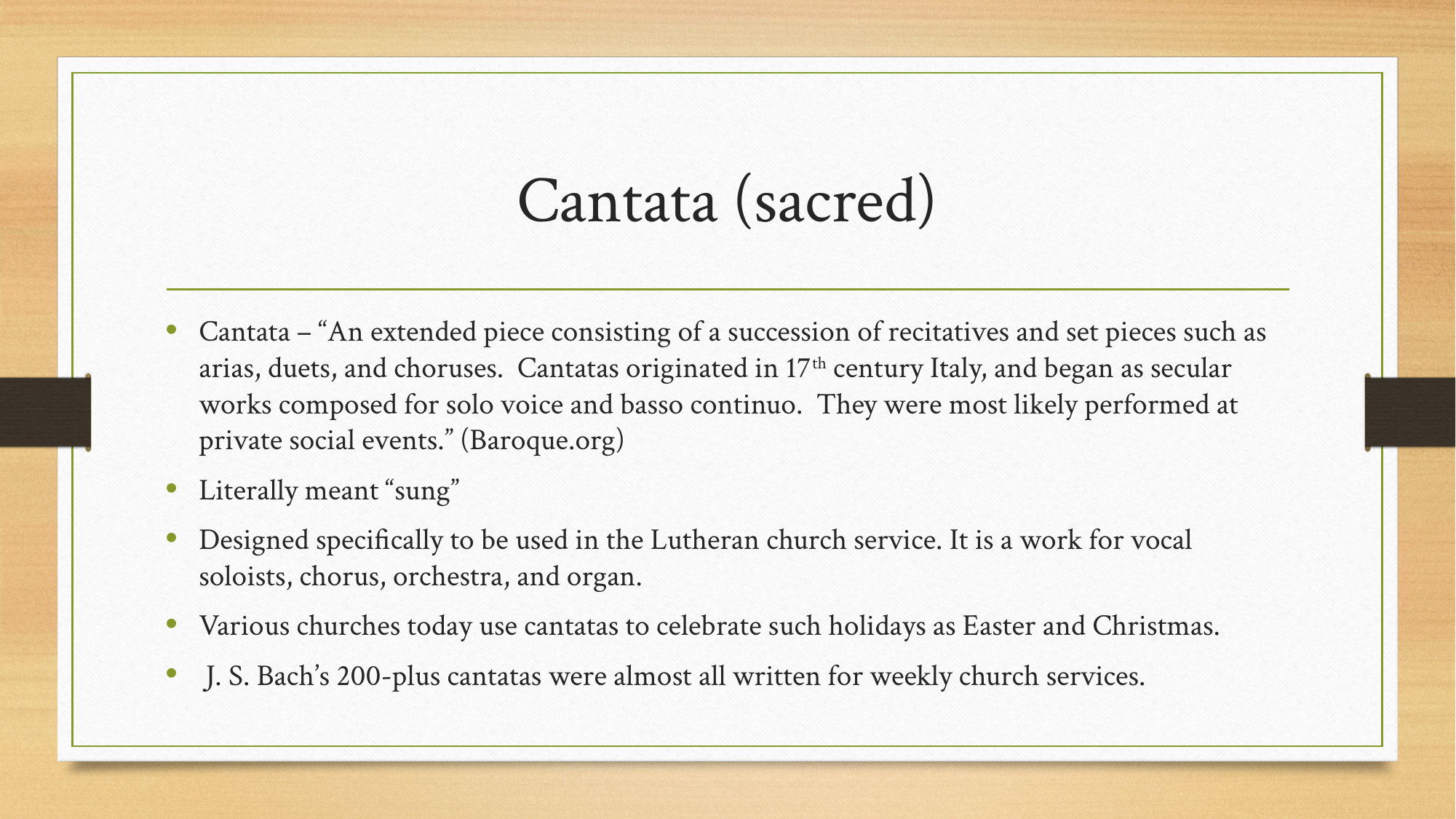

# Cantata (sacred)
Cantata – “An extended piece consisting of a succession of recitatives and set pieces such as arias, duets, and choruses.  Cantatas originated in 17th century Italy, and began as secular works composed for solo voice and basso continuo.  They were most likely performed at private social events.” (Baroque.org)
Literally meant “sung”
Designed specifically to be used in the Lutheran church service. It is a work for vocal soloists, chorus, orchestra, and organ.
Various churches today use cantatas to celebrate such holidays as Easter and Christmas.
 J. S. Bach’s 200-plus cantatas were almost all written for weekly church services.